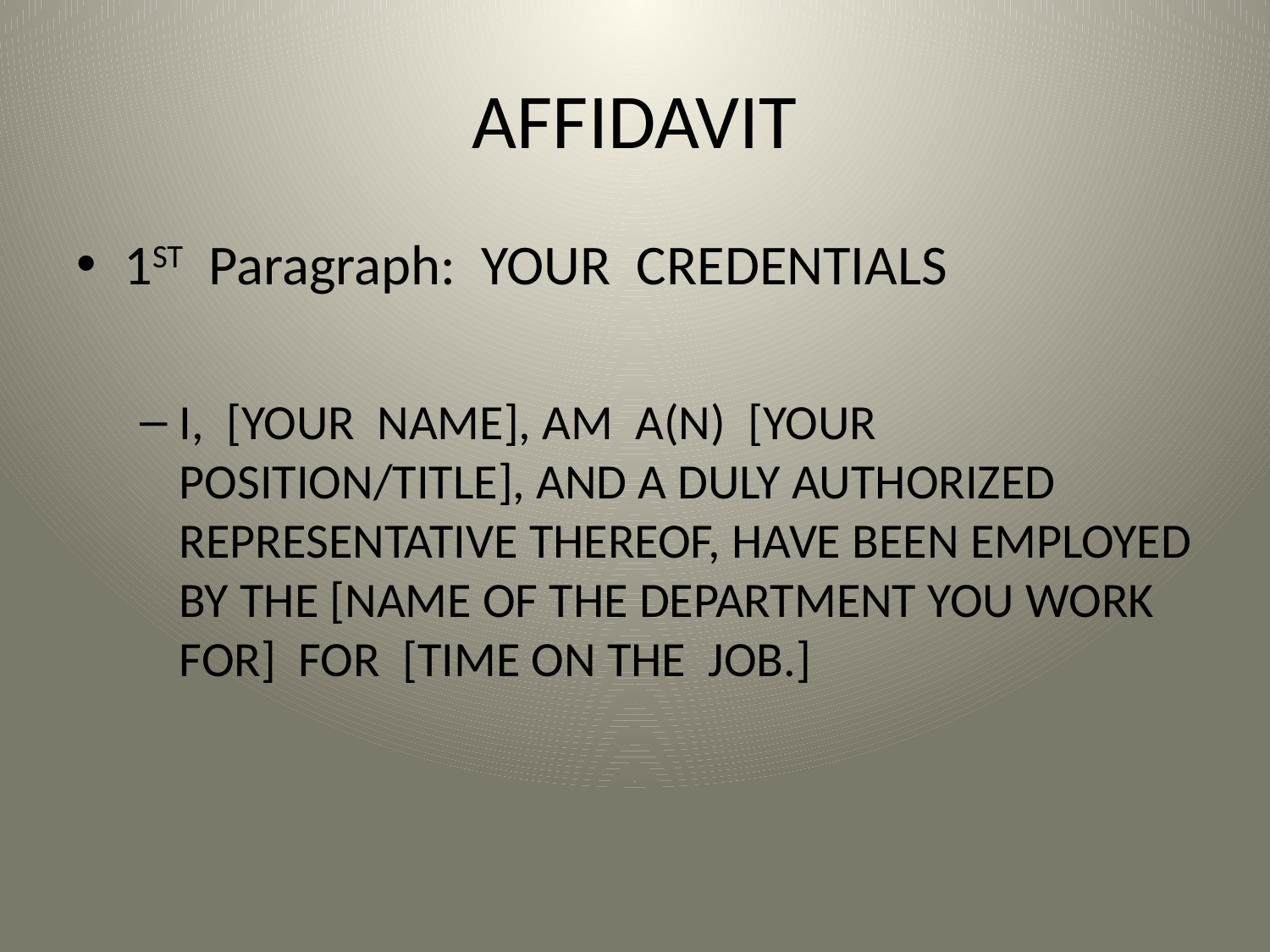

# AFFIDAVIT
1ST  Paragraph:  YOUR  CREDENTIALS

I,  [YOUR  NAME], AM  A(N)  [YOUR  POSITION/TITLE], AND A DULY AUTHORIZED REPRESENTATIVE THEREOF, HAVE BEEN EMPLOYED BY THE [NAME OF THE DEPARTMENT YOU WORK FOR]  FOR  [TIME ON THE  JOB.]